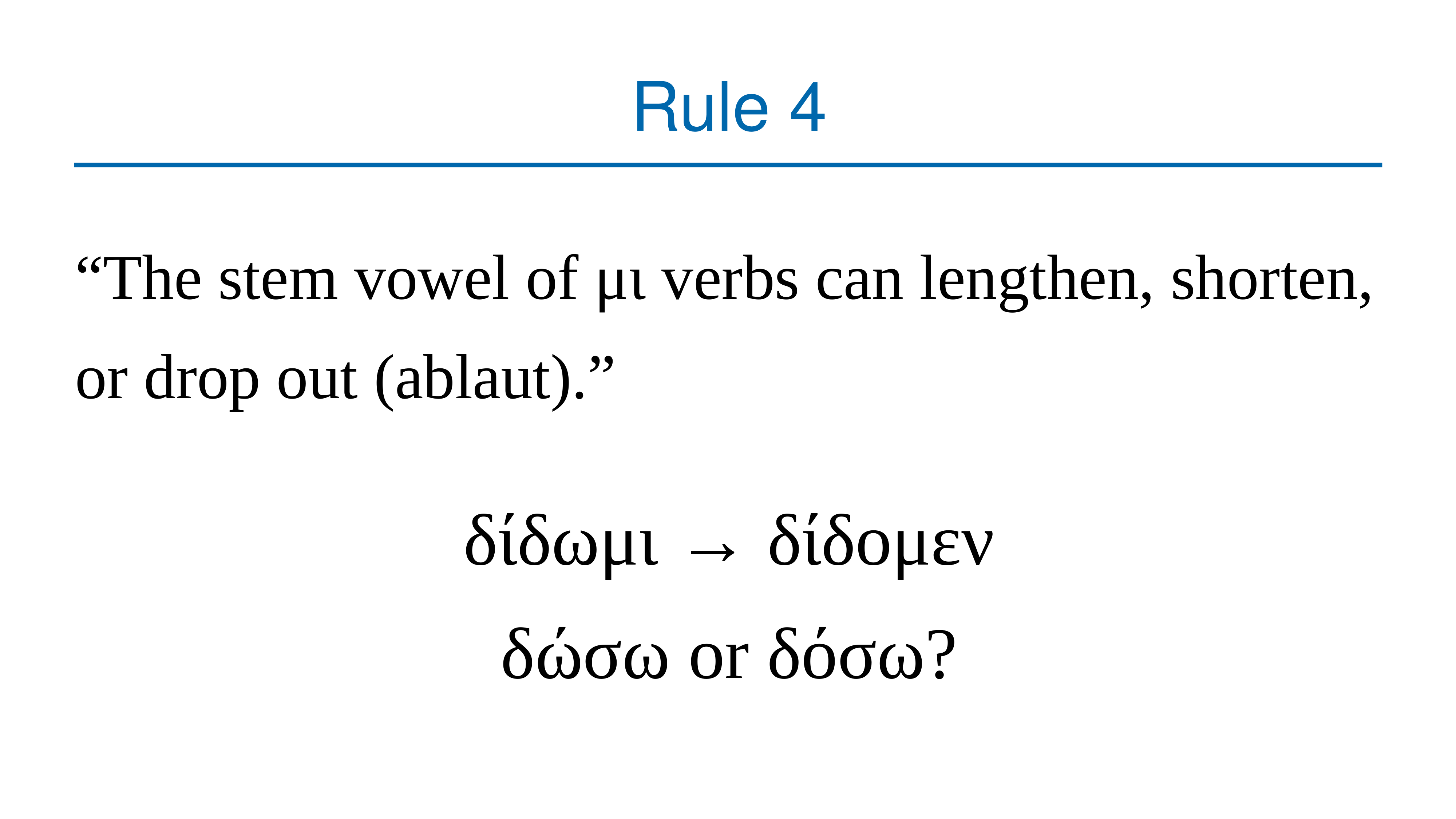

# Rule 4
“The stem vowel of μι verbs can lengthen, shorten, or drop out (ablaut).”
δίδωμι → δίδομεν
δώσω or δόσω?